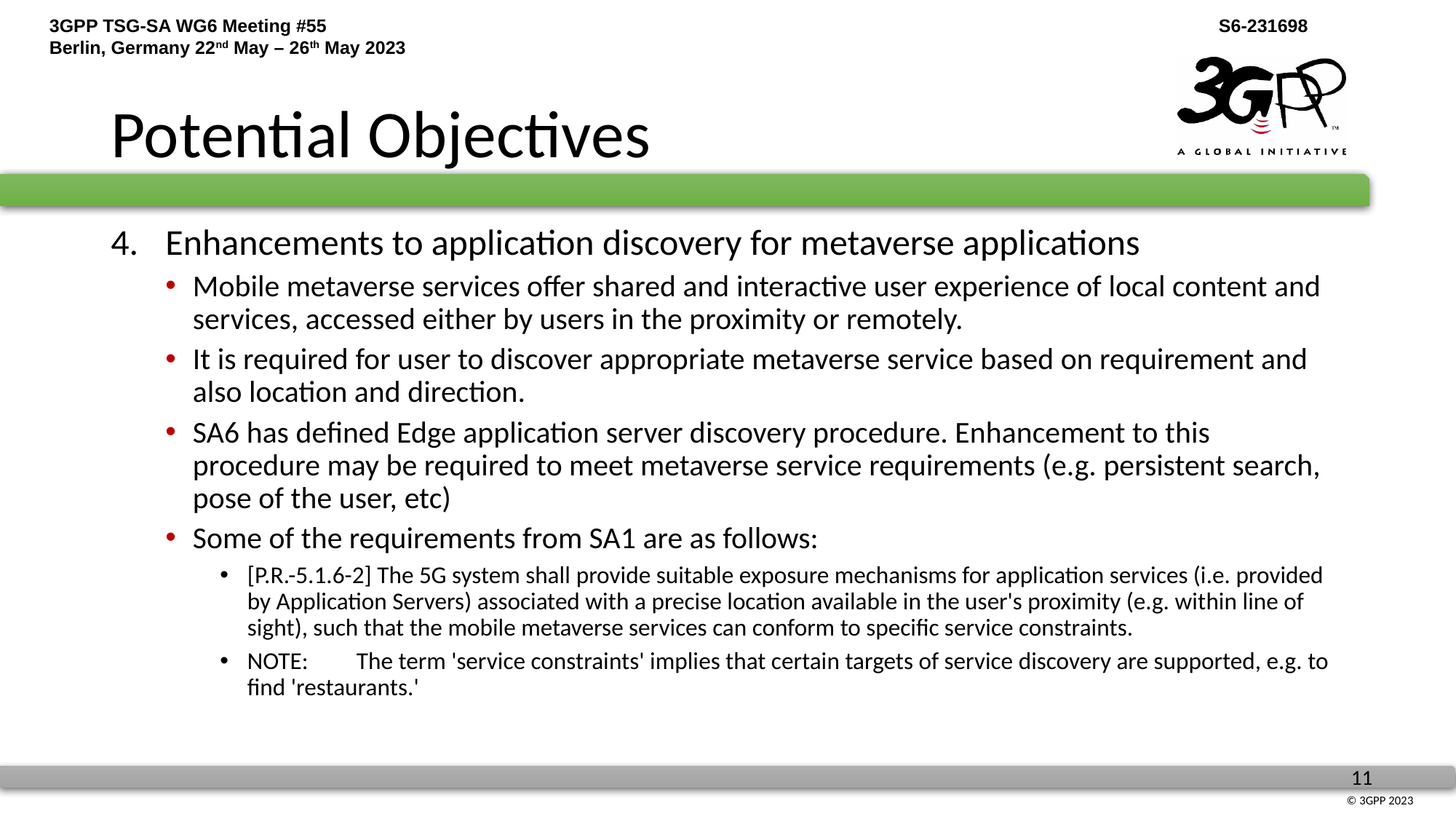

# Potential Objectives
Enhancements to application discovery for metaverse applications
Mobile metaverse services offer shared and interactive user experience of local content and services, accessed either by users in the proximity or remotely.
It is required for user to discover appropriate metaverse service based on requirement and also location and direction.
SA6 has defined Edge application server discovery procedure. Enhancement to this procedure may be required to meet metaverse service requirements (e.g. persistent search, pose of the user, etc)
Some of the requirements from SA1 are as follows:
[P.R.-5.1.6-2] The 5G system shall provide suitable exposure mechanisms for application services (i.e. provided by Application Servers) associated with a precise location available in the user's proximity (e.g. within line of sight), such that the mobile metaverse services can conform to specific service constraints.
NOTE:	The term 'service constraints' implies that certain targets of service discovery are supported, e.g. to find 'restaurants.'